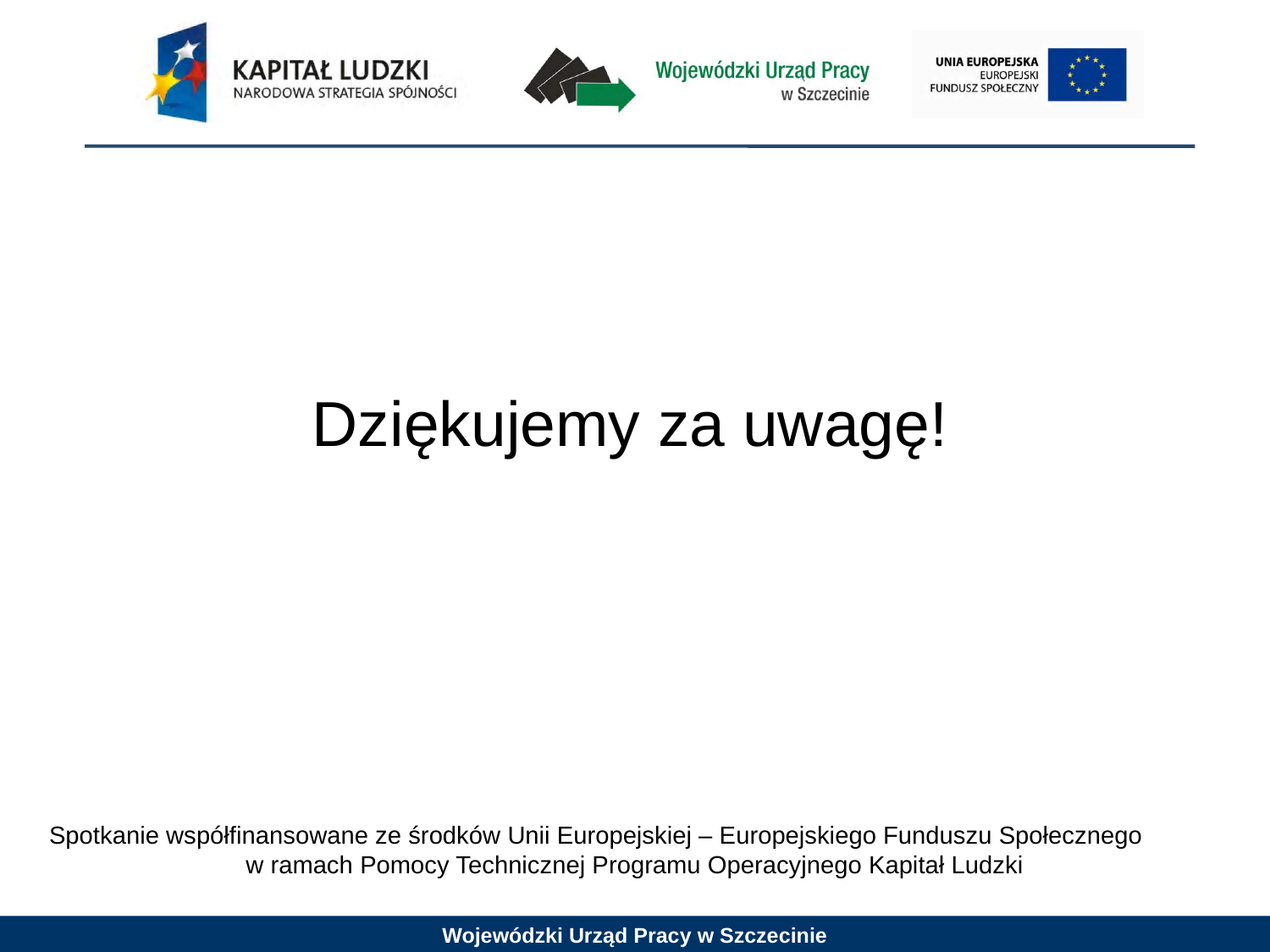

Dziękujemy za uwagę!
Spotkanie współfinansowane ze środków Unii Europejskiej – Europejskiego Funduszu Społecznego            w ramach Pomocy Technicznej Programu Operacyjnego Kapitał Ludzki